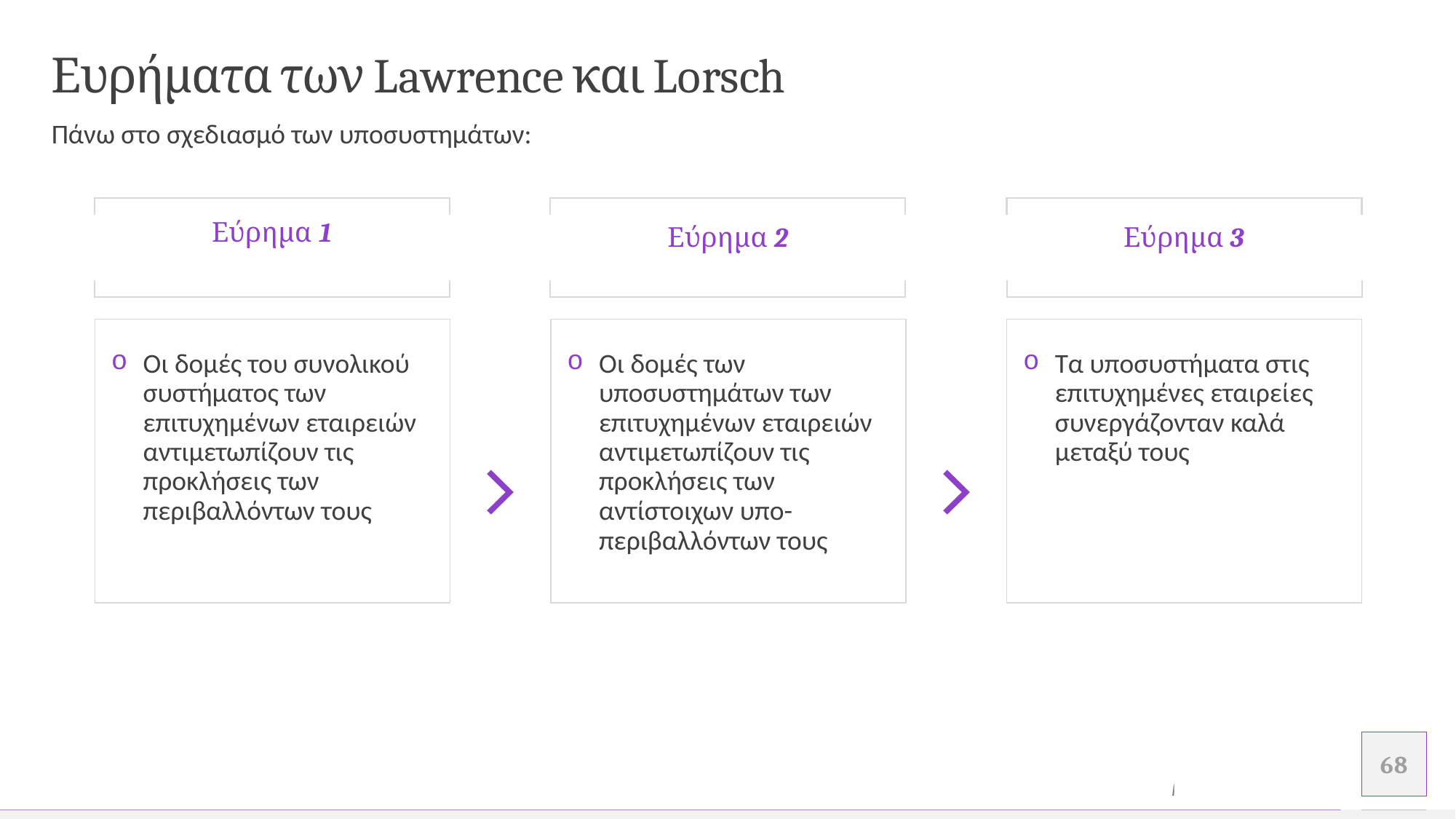

# Ευρήματα των Lawrence και Lorsch
Πάνω στο σχεδιασμό των υποσυστημάτων:
Εύρημα 1
Εύρημα 2
Εύρημα 3
Οι δομές του συνολικού συστήματος των επιτυχημένων εταιρειών αντιμετωπίζουν τις προκλήσεις των περιβαλλόντων τους
Οι δομές των υποσυστημάτων των επιτυχημένων εταιρειών αντιμετωπίζουν τις προκλήσεις των αντίστοιχων υπο-περιβαλλόντων τους
Τα υποσυστήματα στις επιτυχημένες εταιρείες συνεργάζονταν καλά μεταξύ τους
.
.
68
Προσθέστε υποσέλιδο